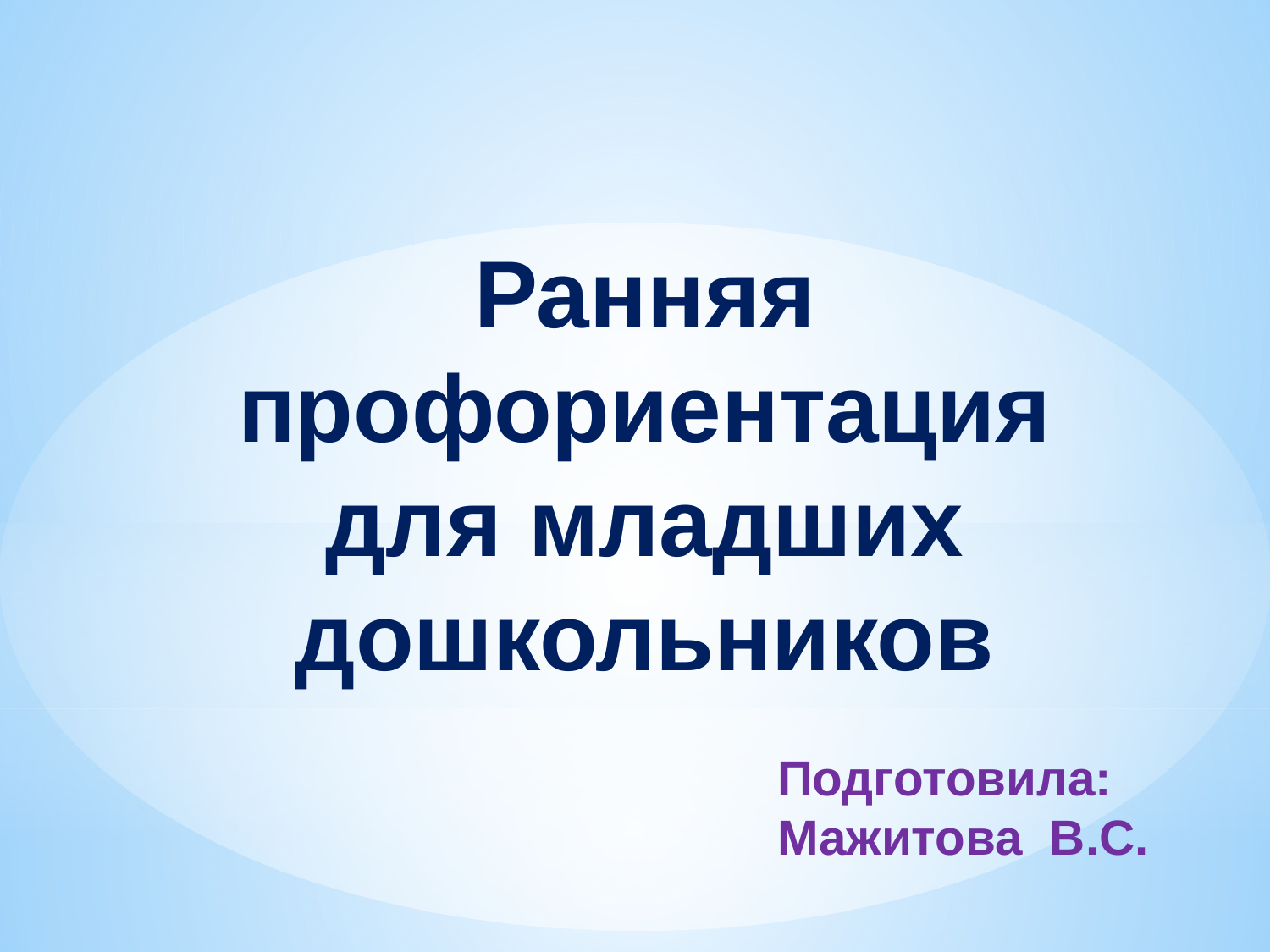

Ранняя профориентация для младших
дошкольников
Подготовила:
Мажитова  В.С.